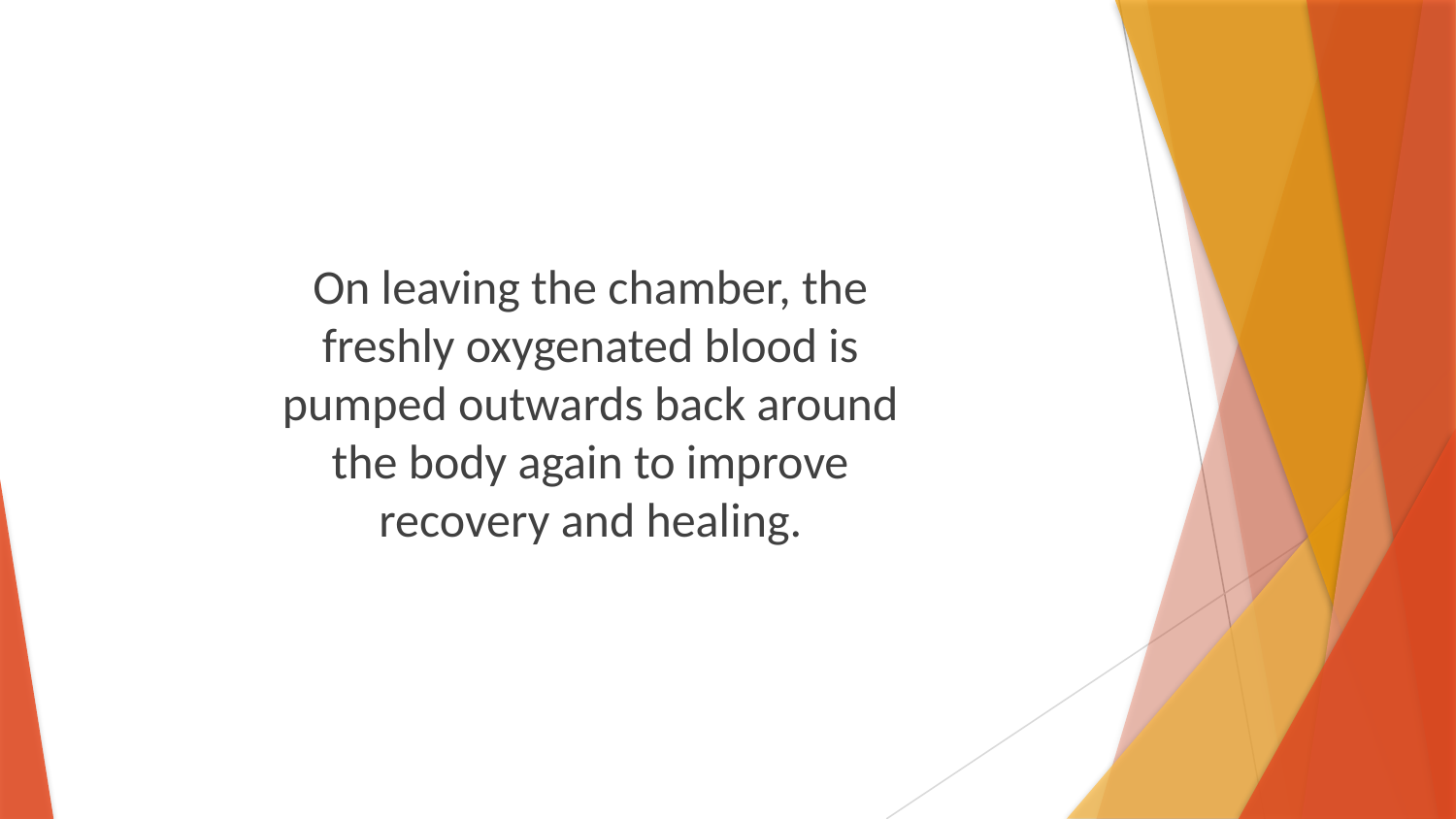

On leaving the chamber, the freshly oxygenated blood is pumped outwards back around the body again to improve recovery and healing.